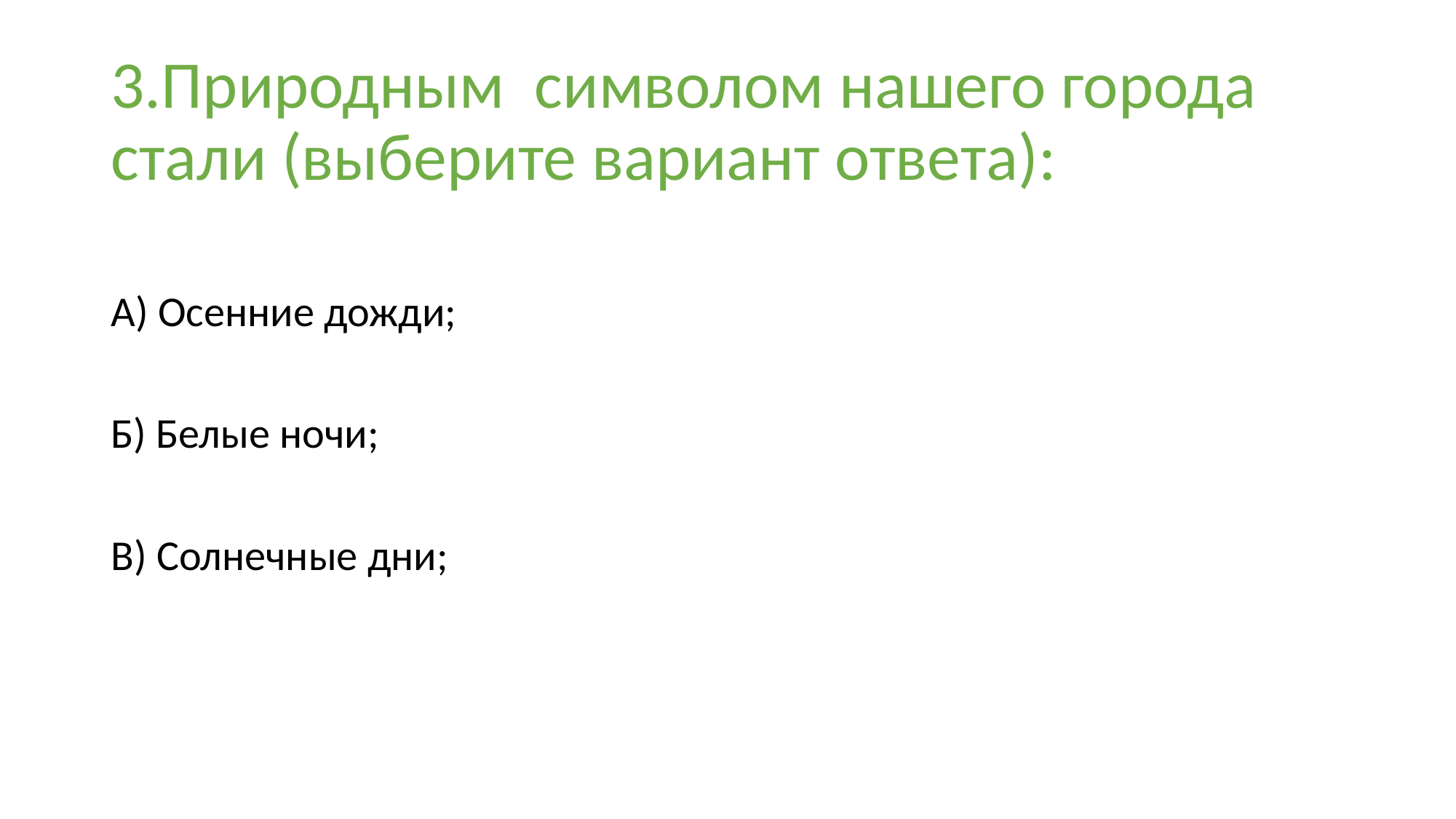

# 3.Природным  символом нашего города стали (выберите вариант ответа):

А) Осенние дожди;

Б) Белые ночи;

В) Солнечные дни;